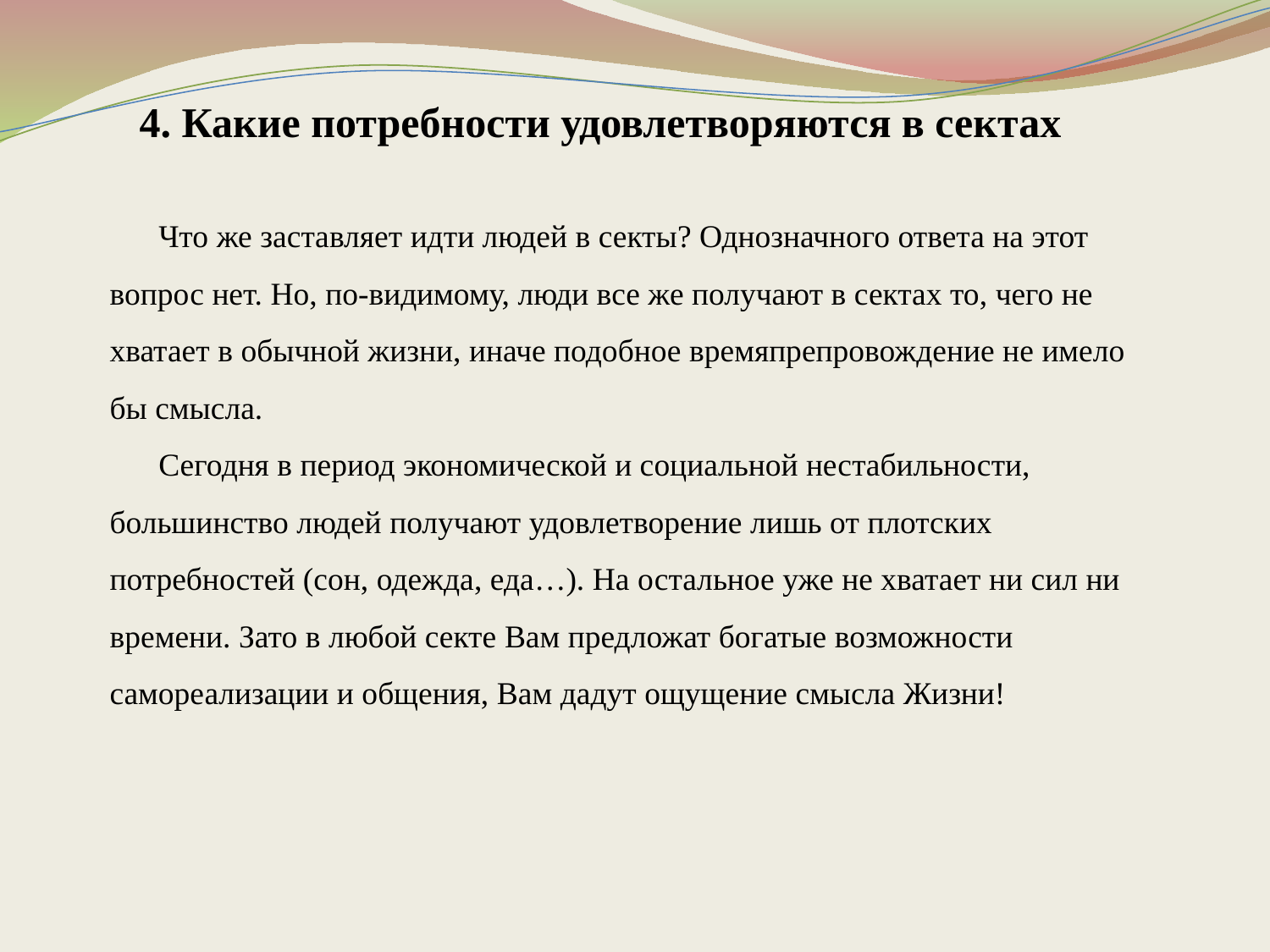

4. Какие потребности удовлетворяются в сектах

            Что же заставляет идти людей в секты? Однозначного ответа на этот вопрос нет. Но, по-видимому, люди все же получают в сектах то, чего не хватает в обычной жизни, иначе подобное времяпрепровождение не имело бы смысла.
            Сегодня в период экономической и социальной нестабильности, большинство людей получают удовлетворение лишь от плотских потребностей (сон, одежда, еда…). На остальное уже не хватает ни сил ни времени. Зато в любой секте Вам предложат богатые возможности самореализации и общения, Вам дадут ощущение смысла Жизни!